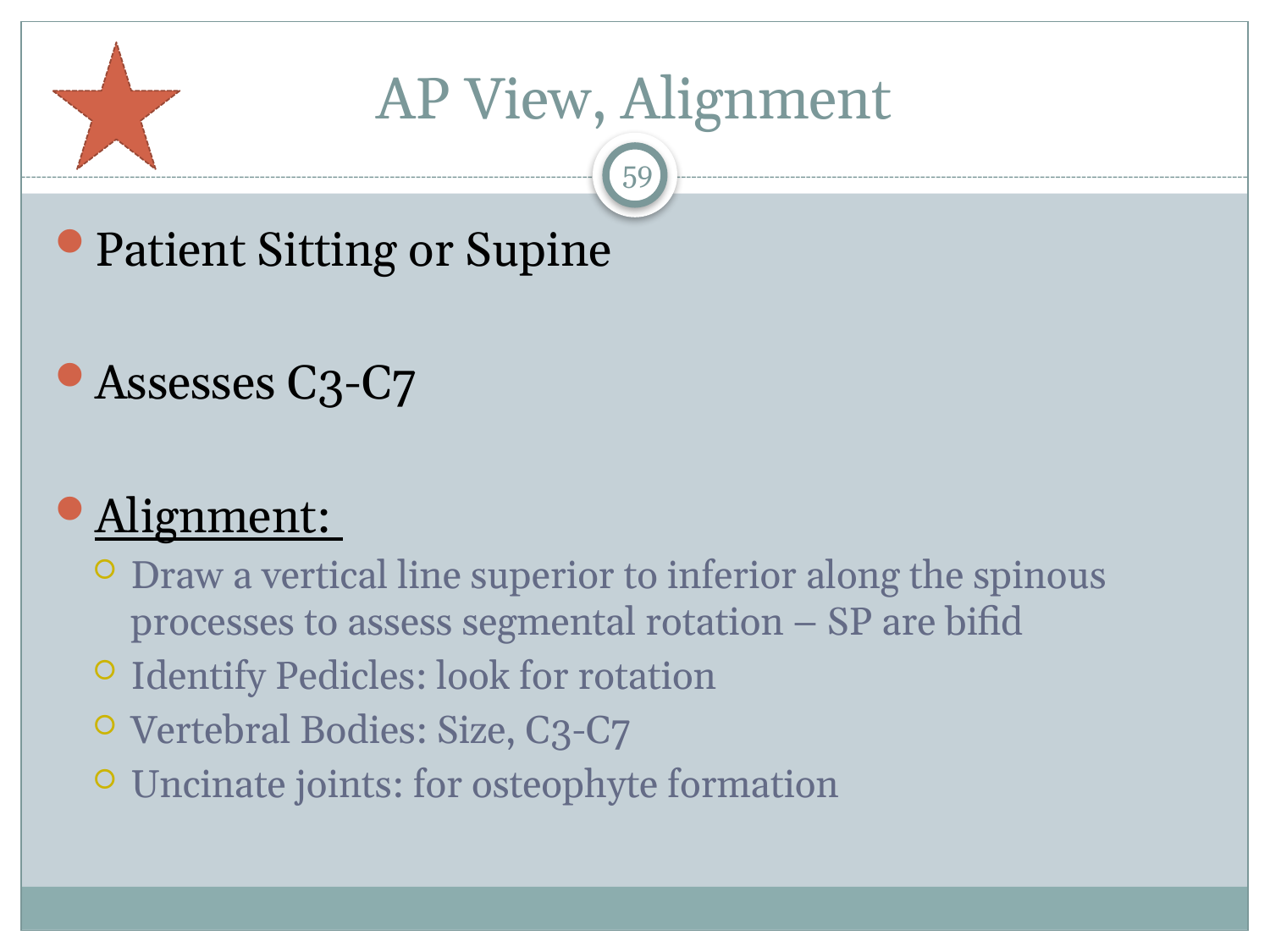

# AP View, Alignment

59
Patient Sitting or Supine

Assesses C3-C7

Alignment:
Draw a vertical line superior to inferior along the spinous processes to assess segmental rotation – SP are bifid
Identify Pedicles: look for rotation
Vertebral Bodies: Size, C3-C7
Uncinate joints: for osteophyte formation